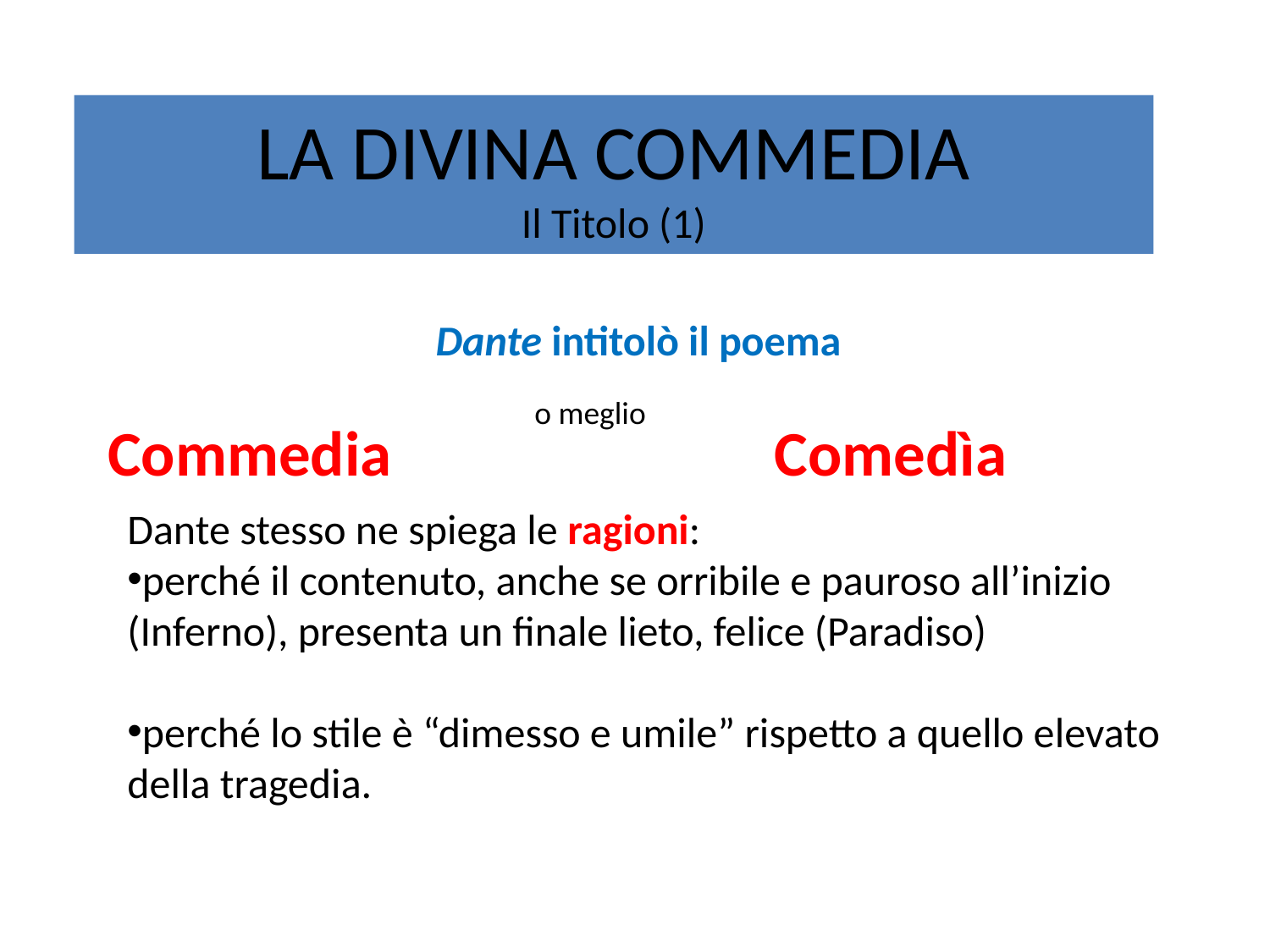

# LA DIVINA COMMEDIA Il Titolo (1)
Dante intitolò il poema

 o meglio
Commedia
Comedìa
Dante stesso ne spiega le ragioni:
perché il contenuto, anche se orribile e pauroso all’inizio (Inferno), presenta un finale lieto, felice (Paradiso)

perché lo stile è “dimesso e umile” rispetto a quello elevato della tragedia.